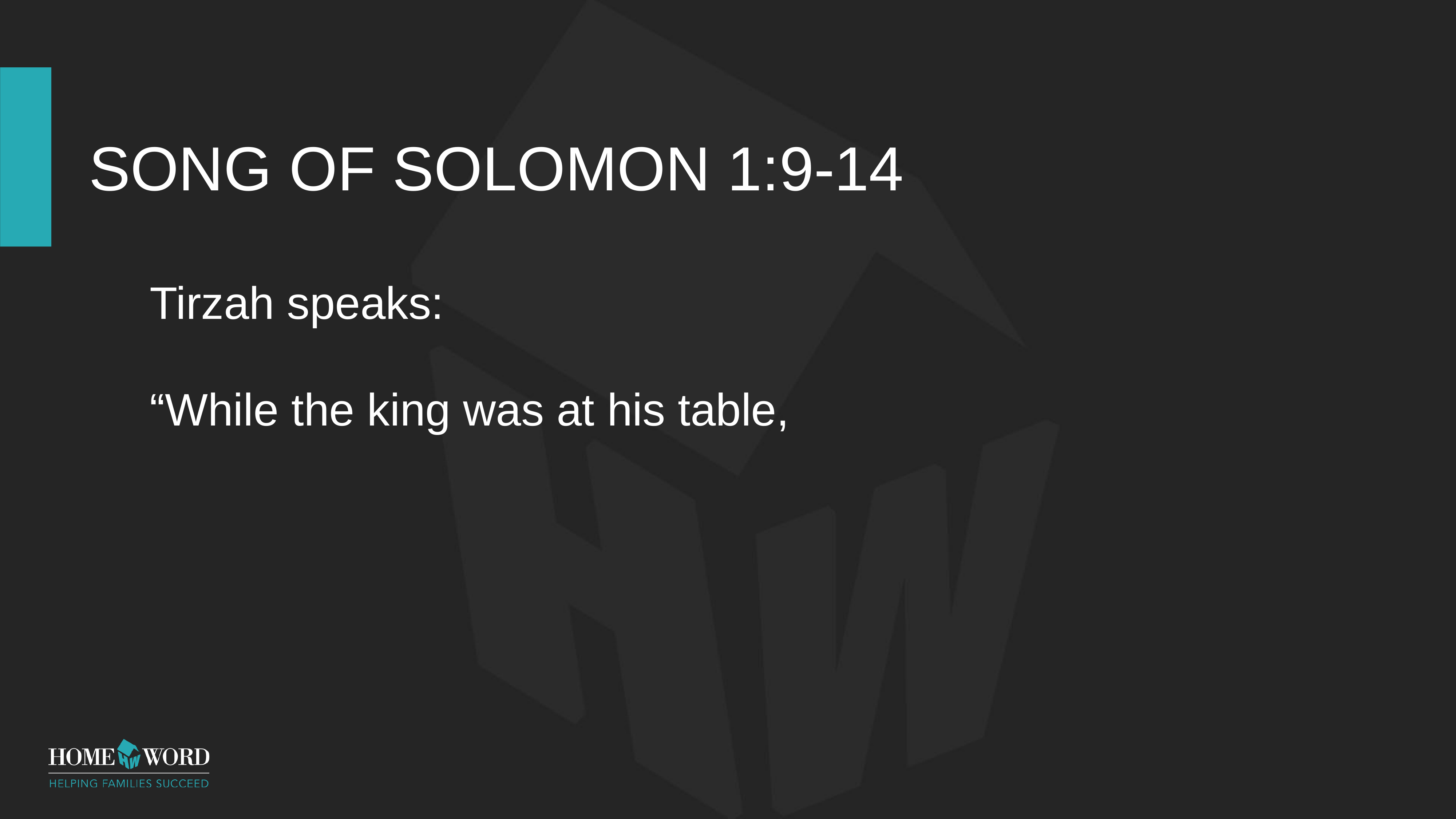

# Song of Solomon 1:9-14
Tirzah speaks:
“While the king was at his table,